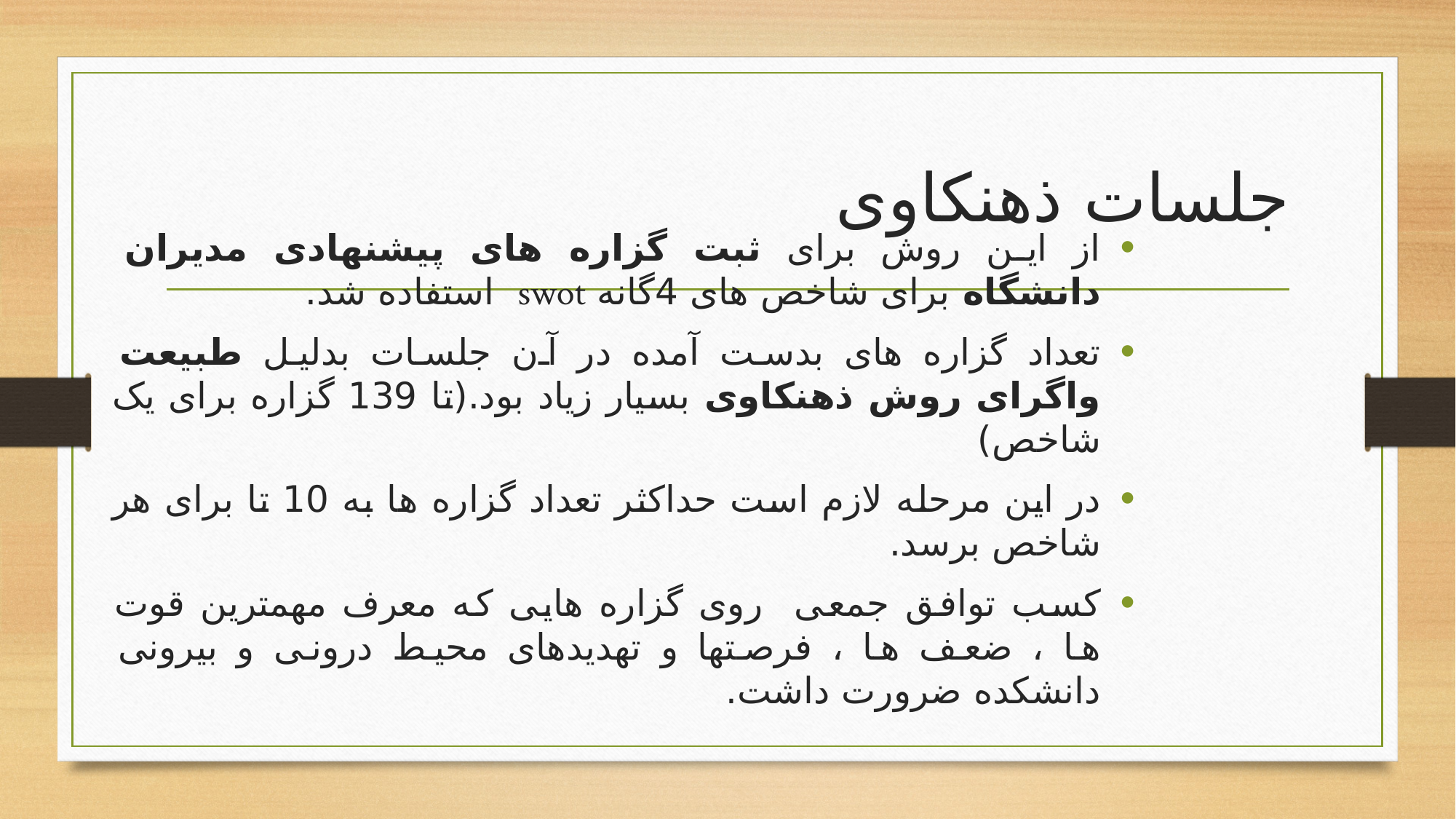

# جلسات ذهنکاوی
از این روش برای ثبت گزاره های پیشنهادی مدیران دانشگاه برای شاخص های 4گانه swot  استفاده شد.
تعداد گزاره های بدست آمده در آن جلسات بدلیل طبیعت واگرای روش ذهنکاوی بسیار زیاد بود.(تا 139 گزاره برای یک شاخص)
در این مرحله لازم است حداکثر تعداد گزاره ها به 10 تا برای هر شاخص برسد.
کسب توافق جمعی  روی گزاره هایی که معرف مهمترین قوت ها ، ضعف ها ، فرصتها و تهدیدهای محیط درونی و بیرونی دانشکده ضرورت داشت.